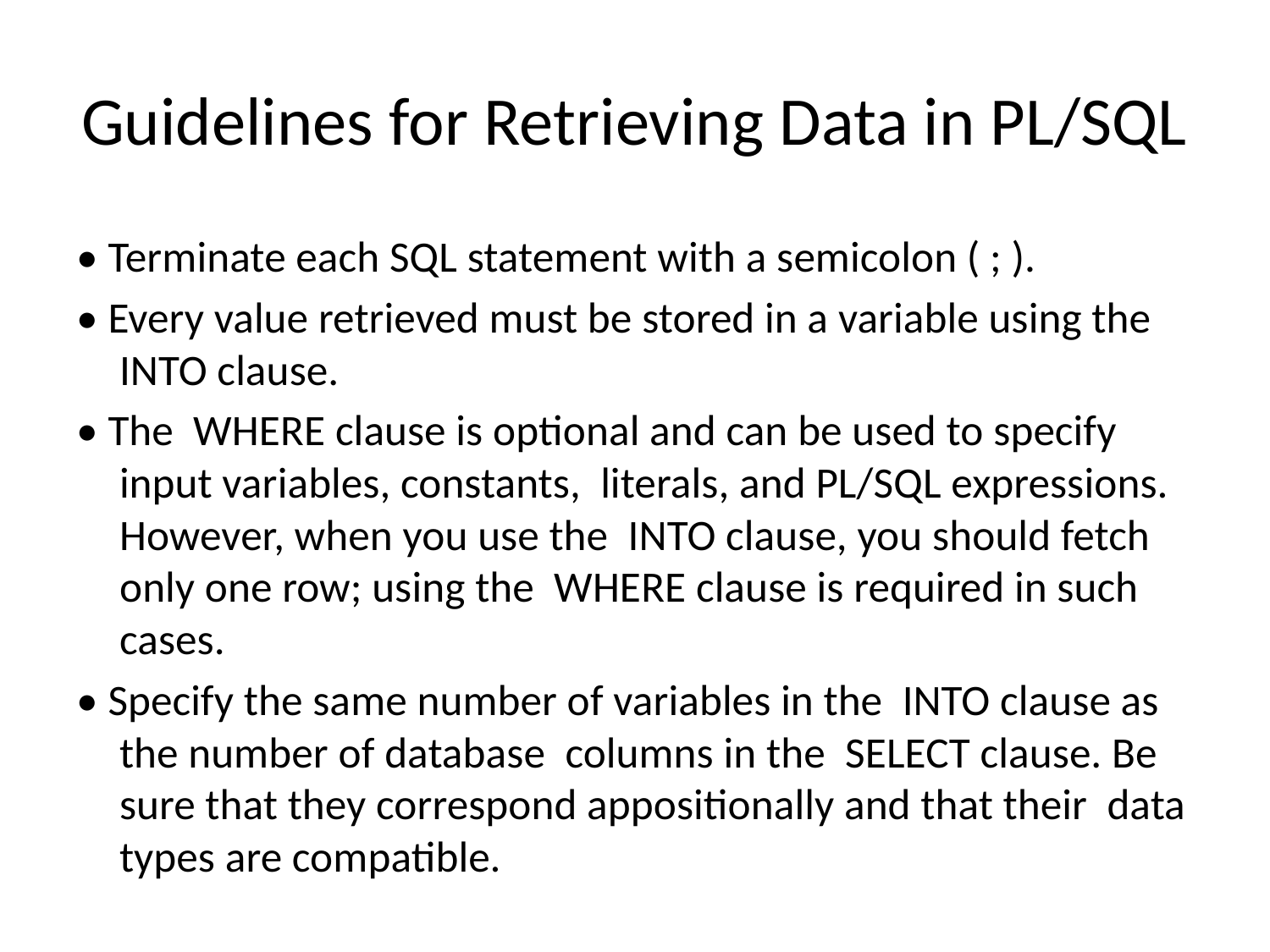

# Guidelines for Retrieving Data in PL/SQL
• Terminate each SQL statement with a semicolon ( ; ).
• Every value retrieved must be stored in a variable using the  INTO clause.
• The  WHERE clause is optional and can be used to specify input variables, constants,  literals, and PL/SQL expressions. However, when you use the  INTO clause, you should fetch only one row; using the  WHERE clause is required in such cases.
• Specify the same number of variables in the  INTO clause as the number of database  columns in the  SELECT clause. Be sure that they correspond appositionally and that their  data types are compatible.